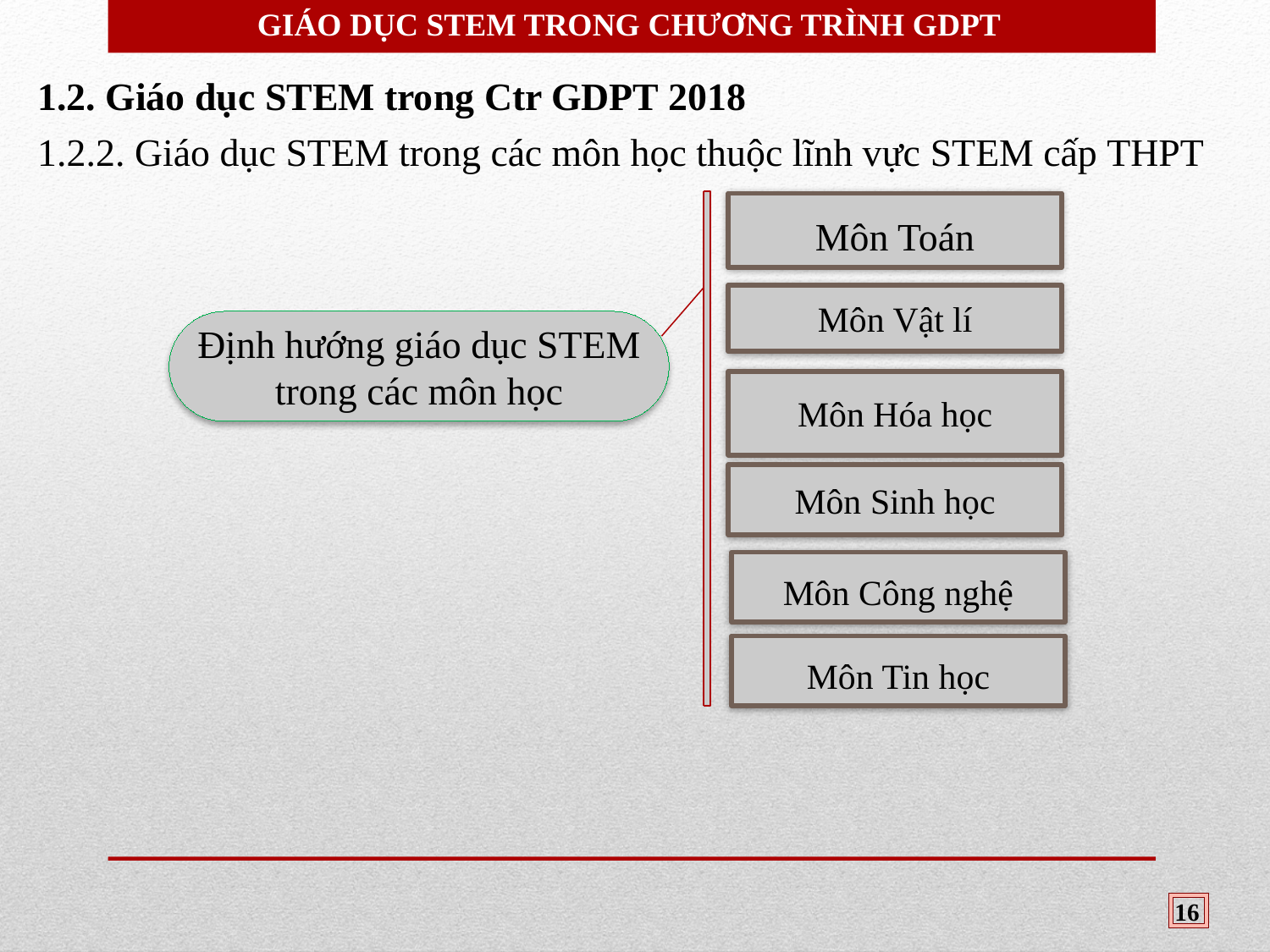

GIÁO DỤC STEM TRONG CHƯƠNG TRÌNH GDPT
1.2. Giáo dục STEM trong Ctr GDPT 2018
1.2.2. Giáo dục STEM trong các môn học thuộc lĩnh vực STEM cấp THPT

Môn Toán
Môn Vật lí
Định hướng giáo dục STEM
trong các môn học
Môn Hóa học
Môn Sinh học
Môn Công nghệ
Môn Tin học
16